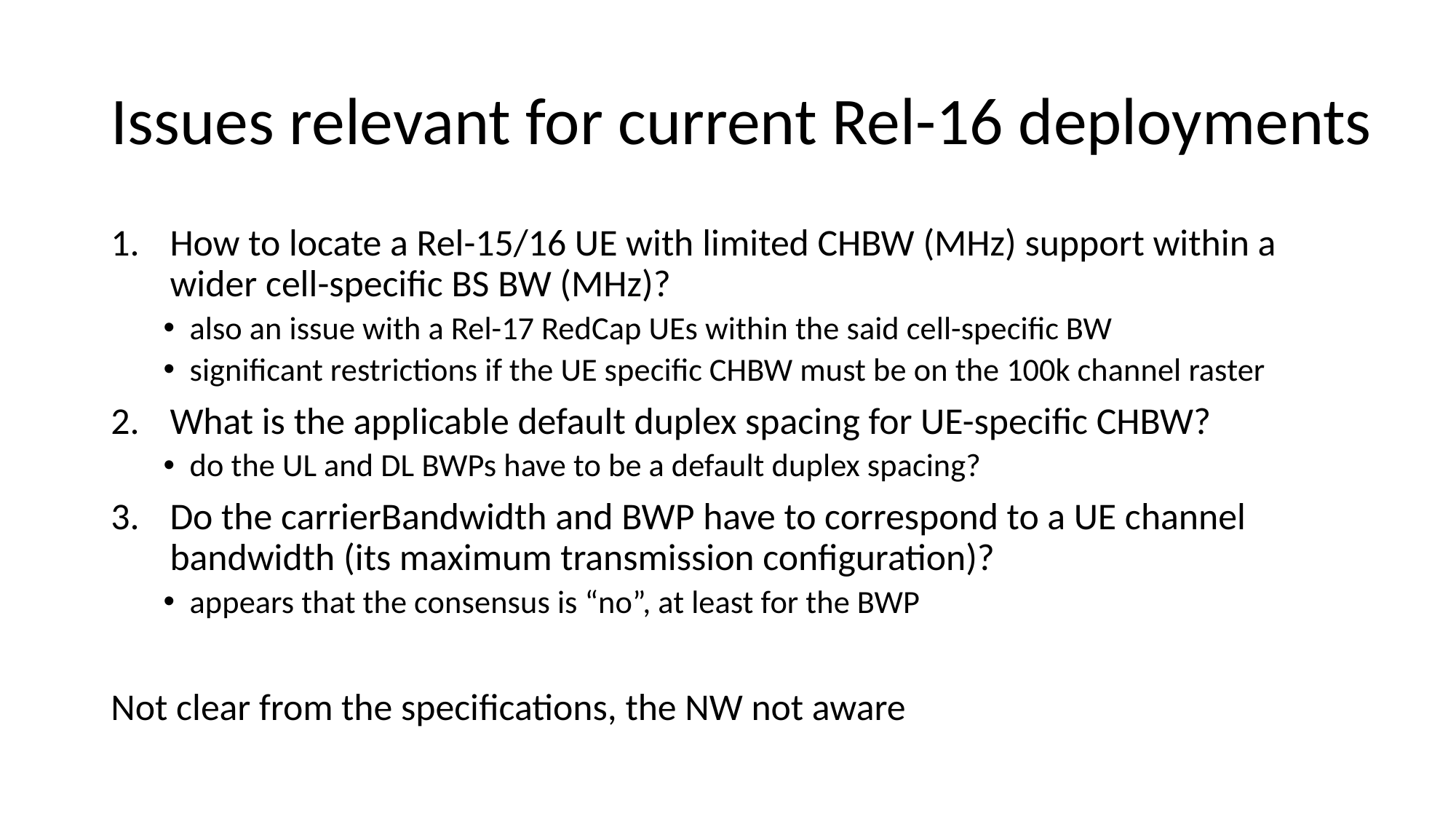

# Issues relevant for current Rel-16 deployments
How to locate a Rel-15/16 UE with limited CHBW (MHz) support within a wider cell-specific BS BW (MHz)?
also an issue with a Rel-17 RedCap UEs within the said cell-specific BW
significant restrictions if the UE specific CHBW must be on the 100k channel raster
What is the applicable default duplex spacing for UE-specific CHBW?
do the UL and DL BWPs have to be a default duplex spacing?
Do the carrierBandwidth and BWP have to correspond to a UE channel bandwidth (its maximum transmission configuration)?
appears that the consensus is “no”, at least for the BWP

Not clear from the specifications, the NW not aware